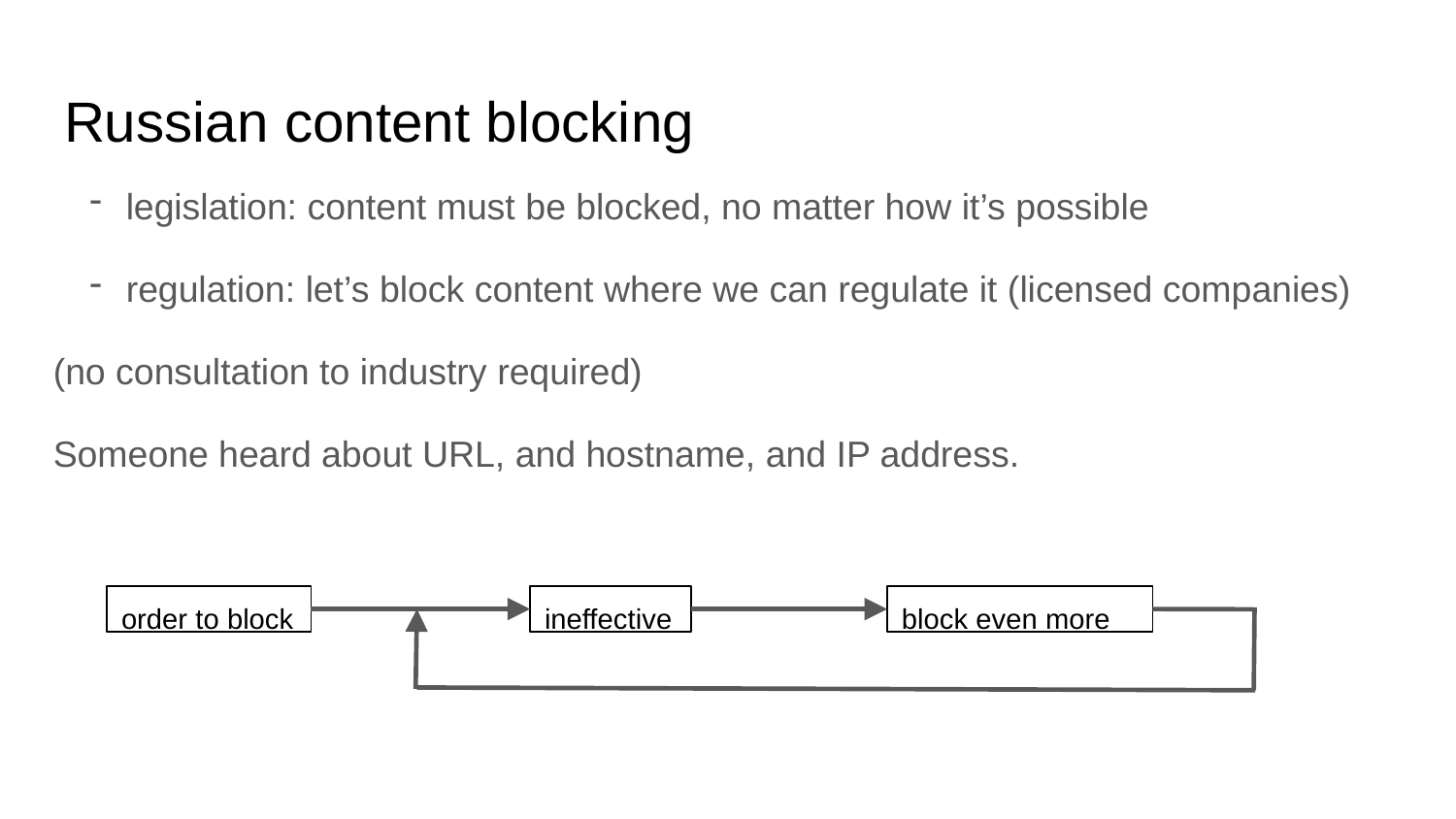

# Russian content blocking
legislation: content must be blocked, no matter how it’s possible
regulation: let’s block content where we can regulate it (licensed companies)
(no consultation to industry required)
Someone heard about URL, and hostname, and IP address.
order to block

ineffective

block even more